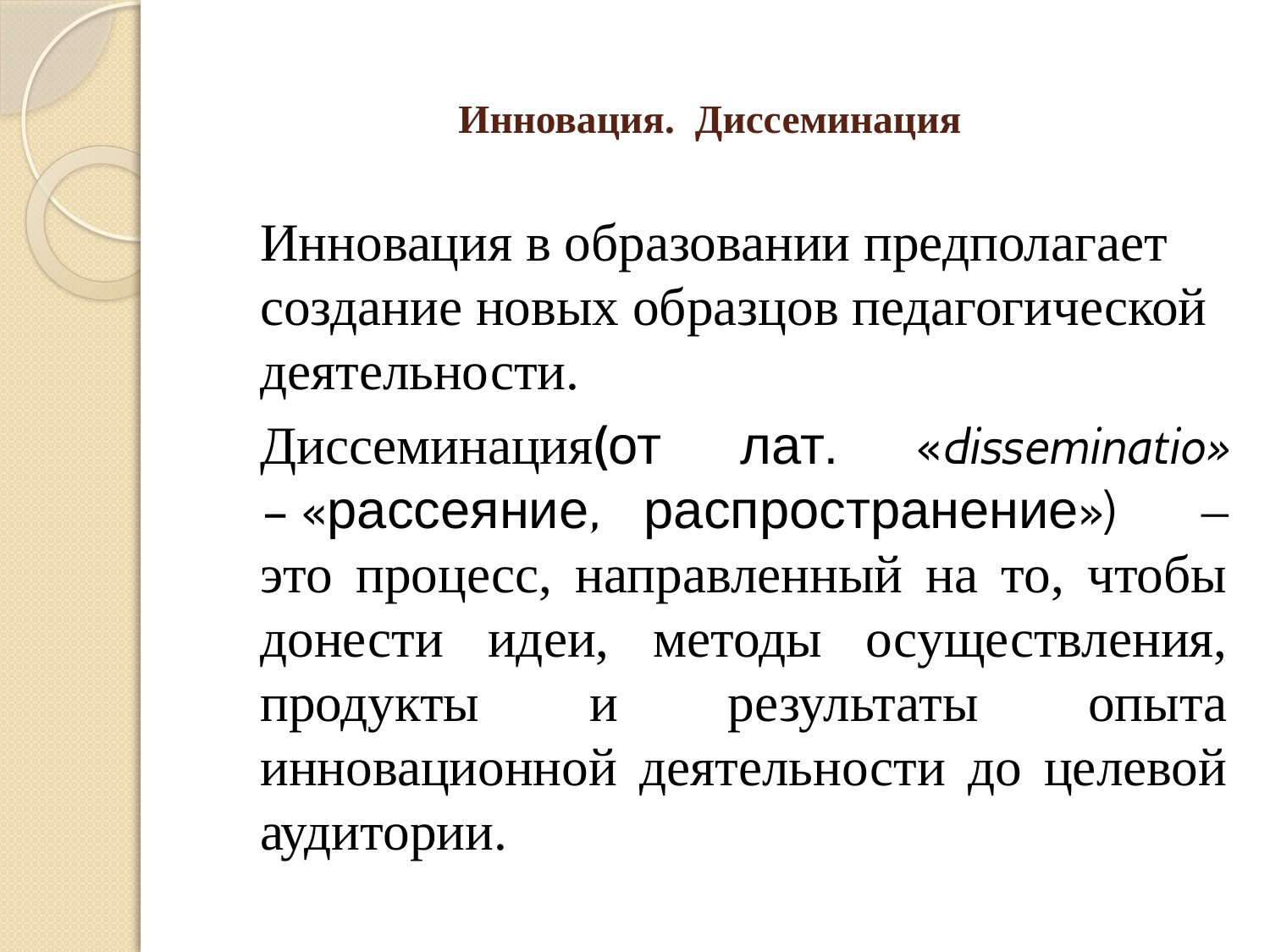

# Инновация.  Диссеминация
		Инновация в образовании предполагает создание новых образцов педагогической деятельности.
		Диссеминация(от лат. «disseminatio» – «рассеяние, распространение»)  – это процесс, направленный на то, чтобы донести идеи, методы осуществления, продукты и результаты опыта инновационной деятельности до целевой аудитории.